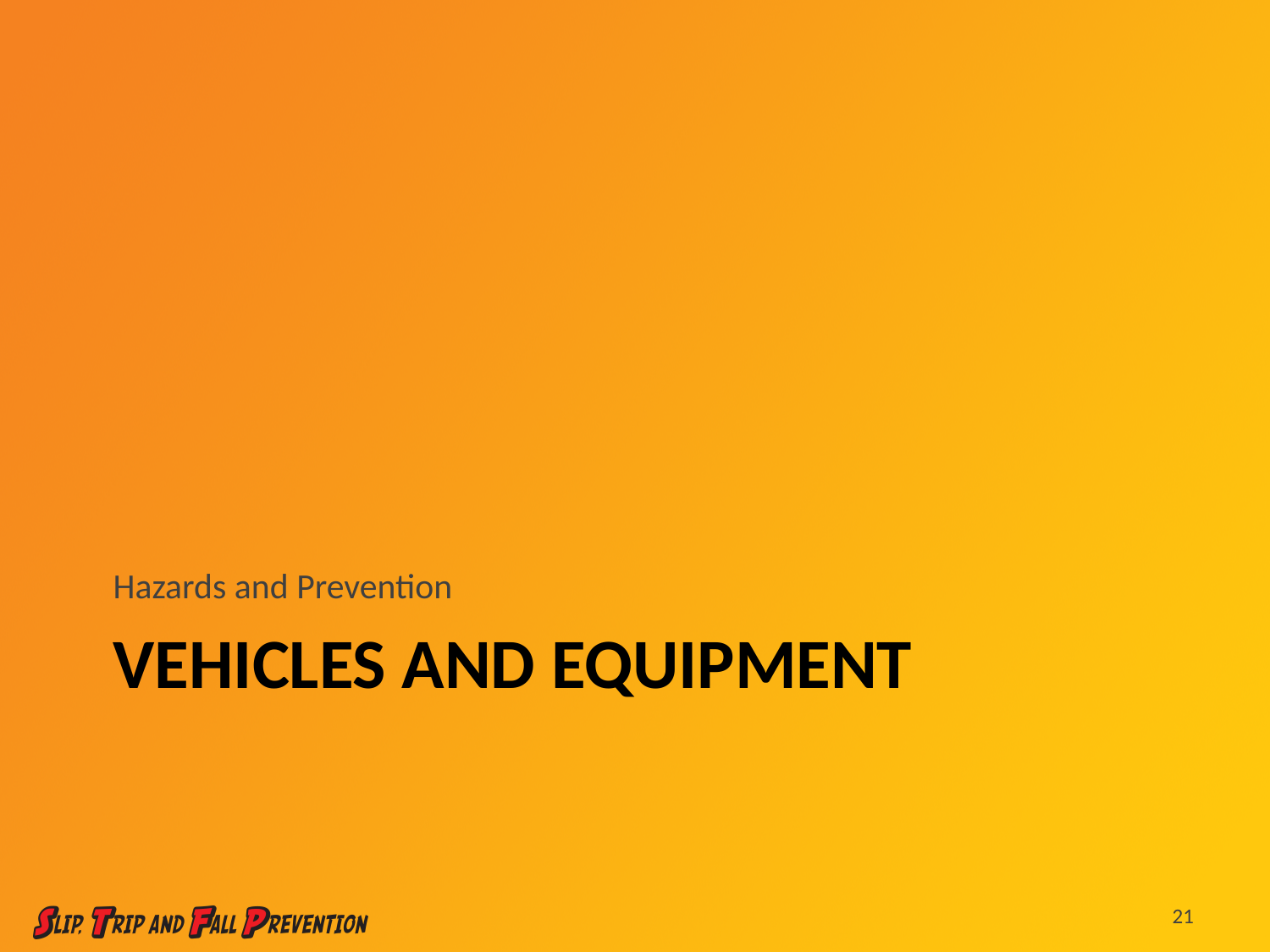

Hazards and Prevention
# Vehicles and Equipment
21